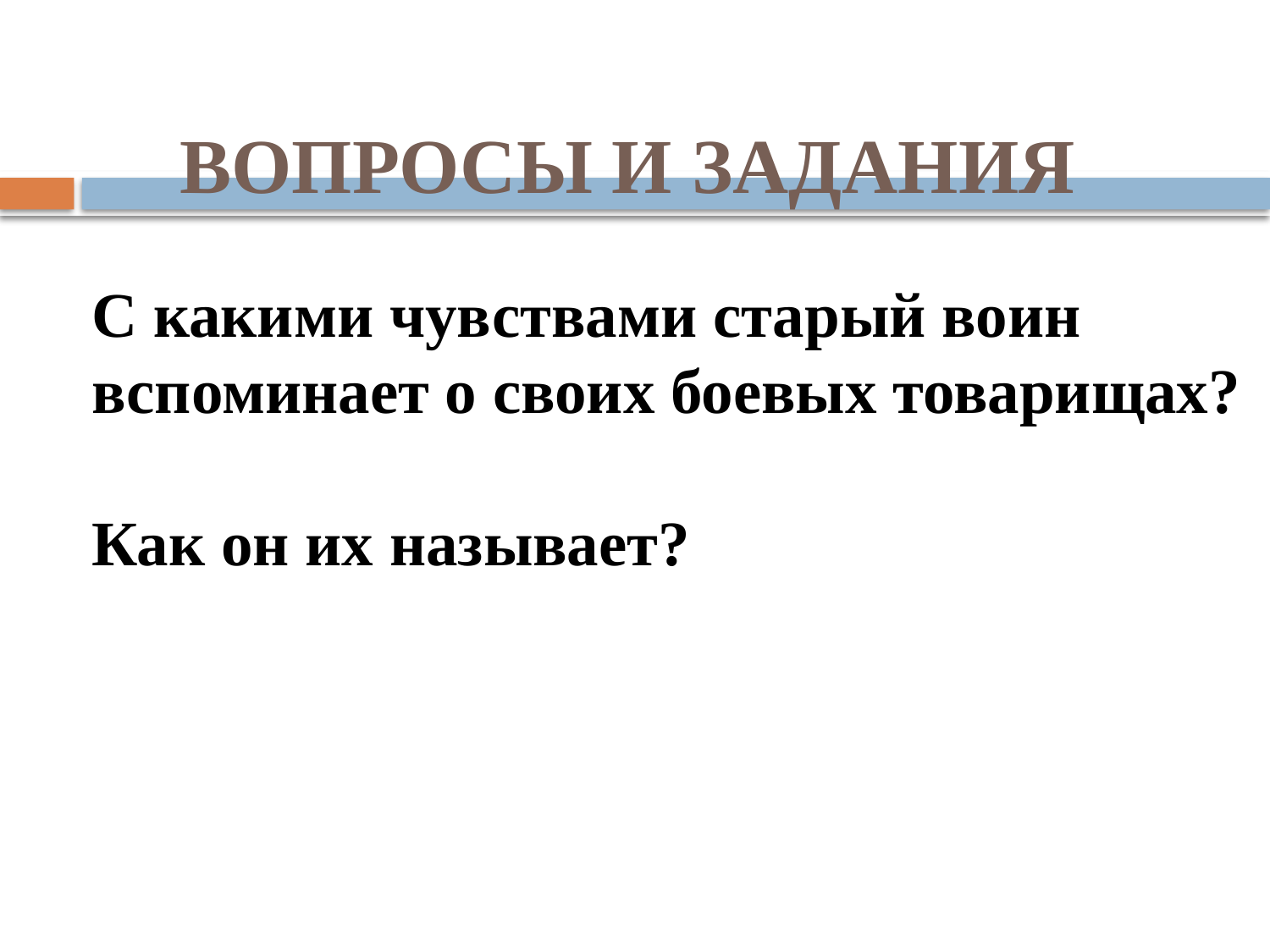

# ВОПРОСЫ И ЗАДАНИЯ
С какими чувствами старый воин
вспоминает о своих боевых товарищах?

Как он их называет?